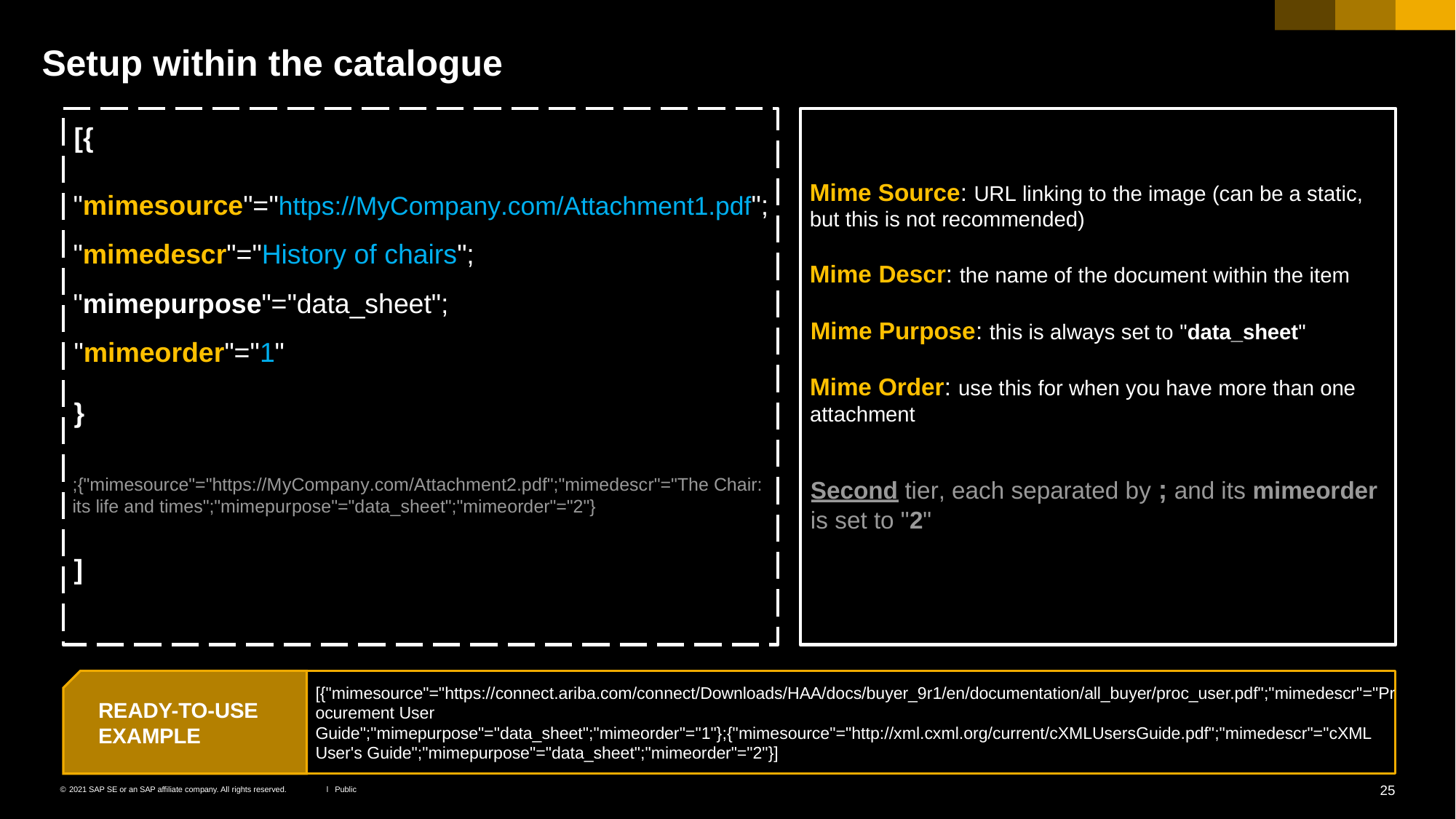

Setup within the catalogue

[{
Mime Source:URL linking to the image (can be a static,
but this is not recommended)
"mimesource"="https://MyCompany.com/Attachment1.pdf";
"mimedescr"="History of chairs";
"mimepurpose"="data_sheet";
MimeDescr:the name of the document within the item
Mime Purpose:this is always set to "data_sheet"
"mimeorder"="1"
Mime Order:use this for when you have more than one
attachment
}
Secondtier, each separated by;and itsmimeorder
is set to "2"
;{"mimesource"="https://MyCompany.com/Attachment2.pdf";"mimedescr"="The Chair:
its life and times";"mimepurpose"="data_sheet";"mimeorder"="2"}

]

[{"mimesource"="https://connect.ariba.com/connect/Downloads/HAA/docs/buyer_9r1/en/documentation/all_buyer/proc_user.pdf";"mimedescr"="Pr
ocurement User
Guide";"mimepurpose"="data_sheet";"mimeorder"="1"};{"mimesource"="http://xml.cxml.org/current/cXMLUsersGuide.pdf";"mimedescr"="cXML
User's Guide";"mimepurpose"="data_sheet";"mimeorder"="2"}]
READY-TO-USE
EXAMPLE
©2021 SAP SE or an SAP affiliate company. All rights reserved.	ǀ	Public	25